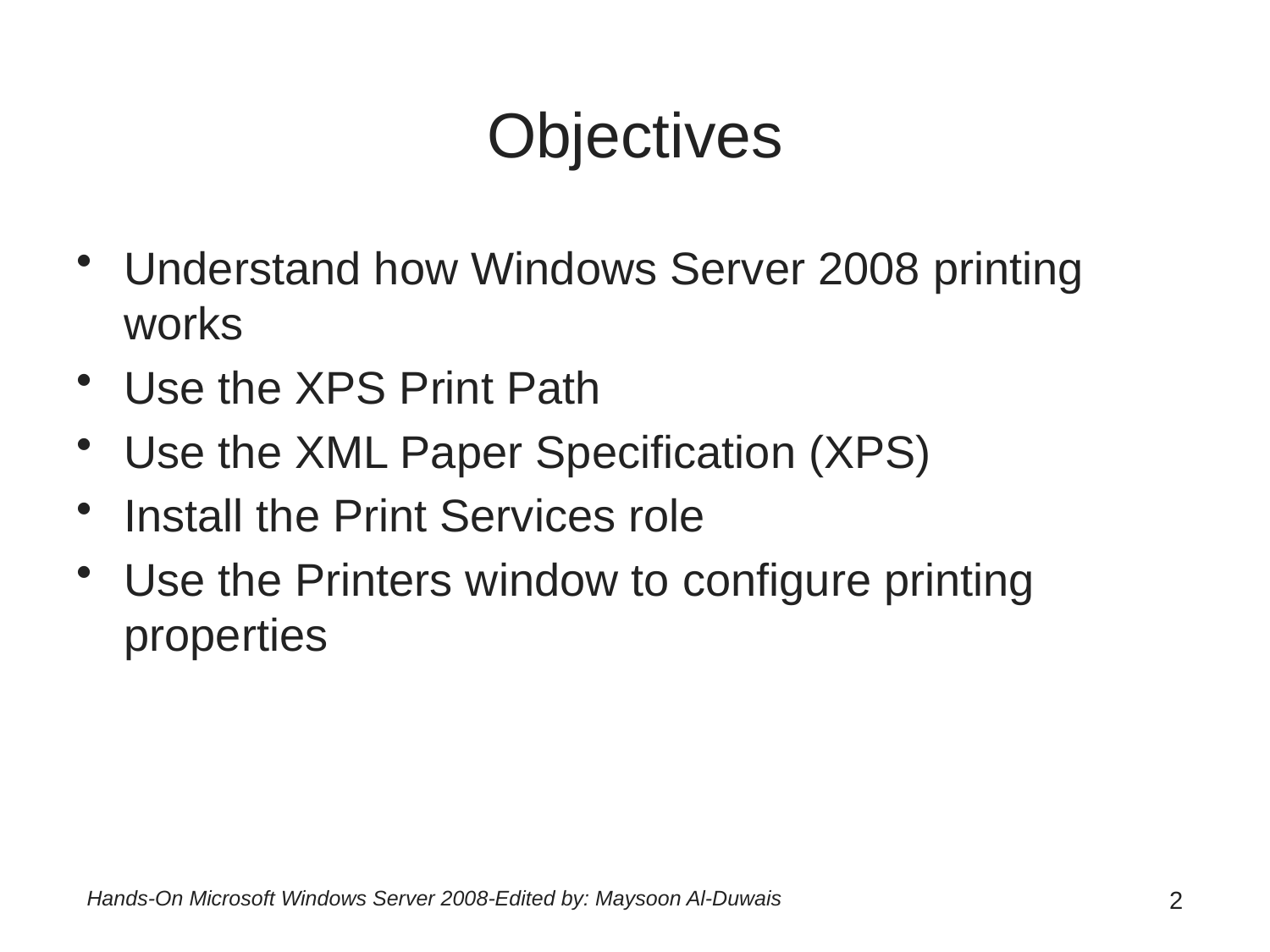

# Objectives
Understand how Windows Server 2008 printing works
Use the XPS Print Path
Use the XML Paper Specification (XPS)
Install the Print Services role
Use the Printers window to configure printing properties
Hands-On Microsoft Windows Server 2008-Edited by: Maysoon Al-Duwais
2